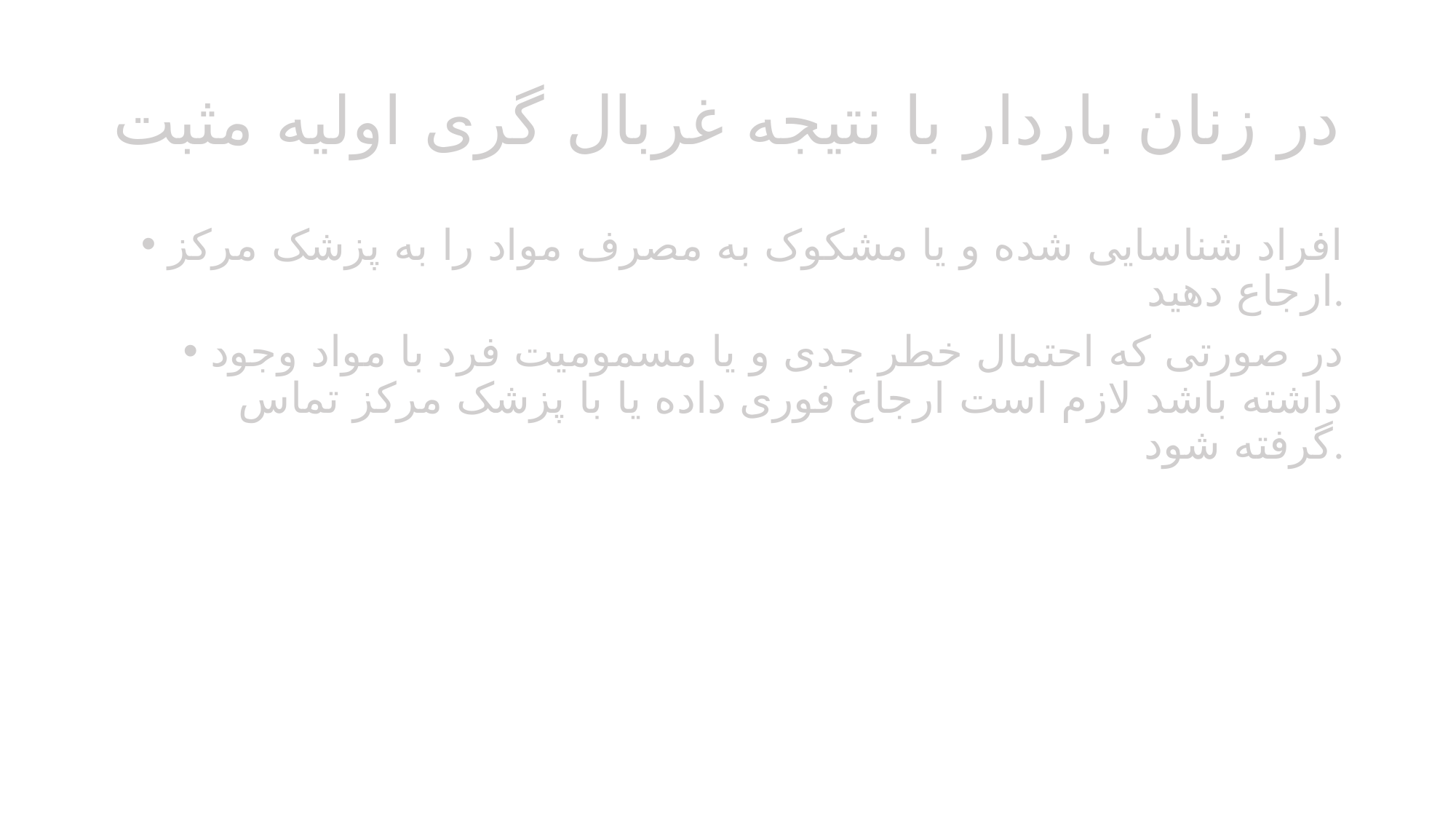

# در زنان باردار با نتیجه غربال گری اولیه مثبت
افراد شناسایی شده و یا مشکوک به مصرف مواد را به پزشک مرکز ارجاع دهید.
در صورتی که احتمال خطر جدی و یا مسمومیت فرد با مواد وجود داشته باشد لازم است ارجاع فوری داده یا با پزشک مرکز تماس گرفته شود.